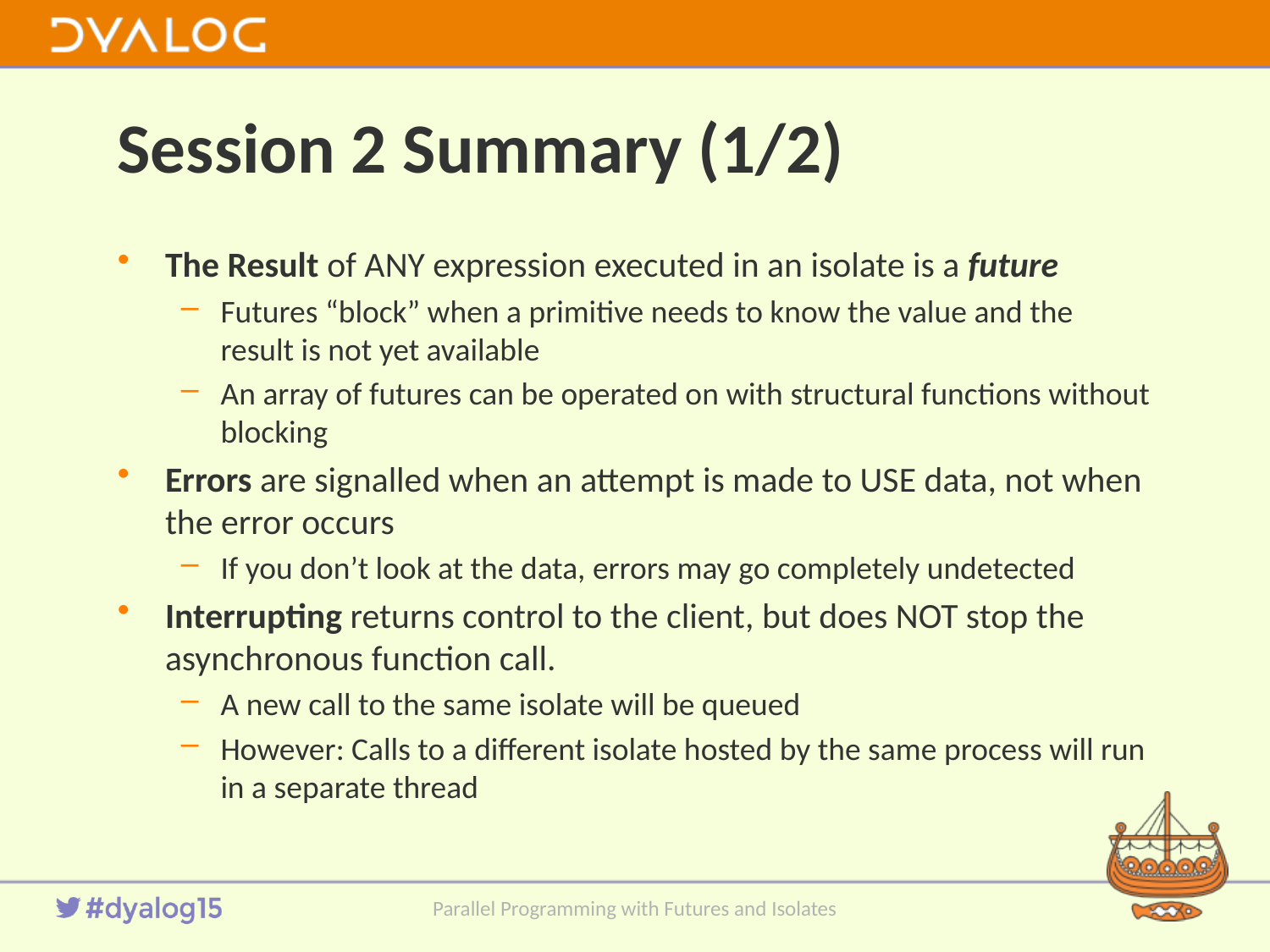

# Session 2 Summary (1/2)
The Result of ANY expression executed in an isolate is a future
Futures “block” when a primitive needs to know the value and the result is not yet available
An array of futures can be operated on with structural functions without blocking
Errors are signalled when an attempt is made to USE data, not when the error occurs
If you don’t look at the data, errors may go completely undetected
Interrupting returns control to the client, but does NOT stop the asynchronous function call.
A new call to the same isolate will be queued
However: Calls to a different isolate hosted by the same process will run in a separate thread

Parallel Programming with Futures and Isolates